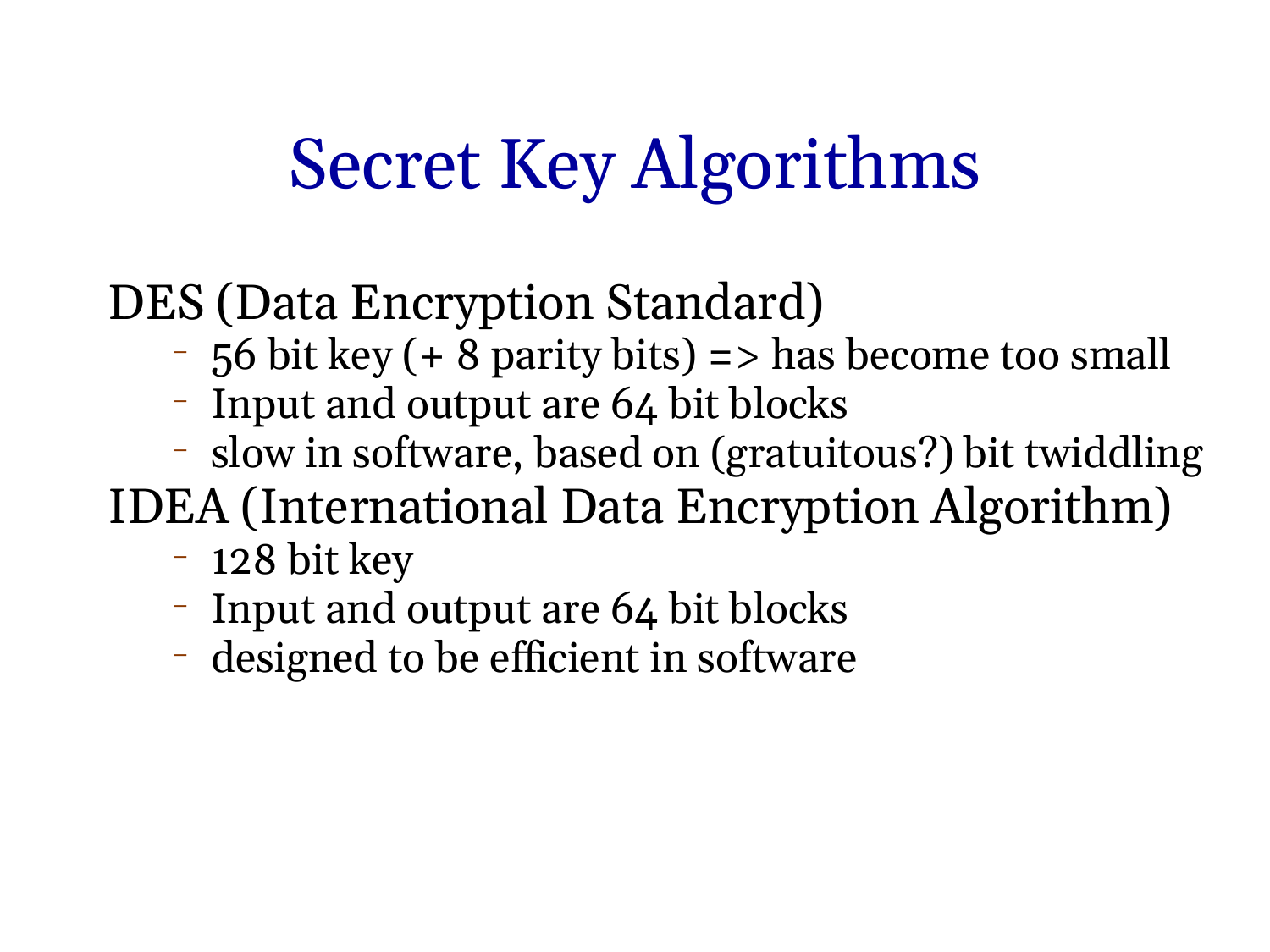

# Secret Key Algorithms
DES (Data Encryption Standard)
56 bit key (+ 8 parity bits) => has become too small
Input and output are 64 bit blocks
slow in software, based on (gratuitous?) bit twiddling
IDEA (International Data Encryption Algorithm)
128 bit key
Input and output are 64 bit blocks
designed to be efficient in software